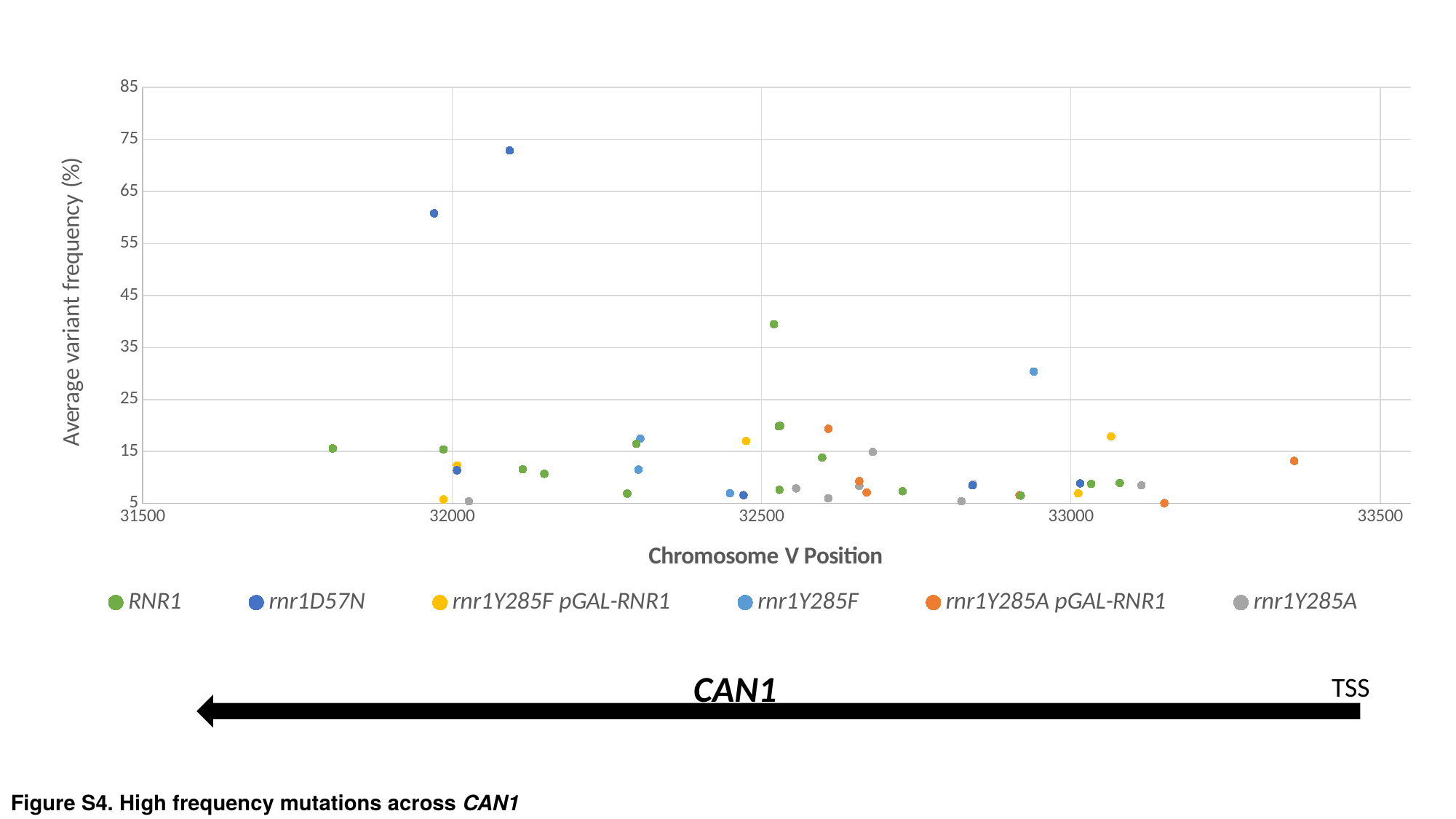

### Chart:

| Category | RNR1 | rnr1D57N | rnr1Y285F pGAL-RNR1 | rnr1Y285F | rnr1Y285A pGAL-RNR1 | rnr1Y285A |
|---|---|---|---|---|---|---|
CAN1
TSS

Figure S4. High frequency mutations across CAN1